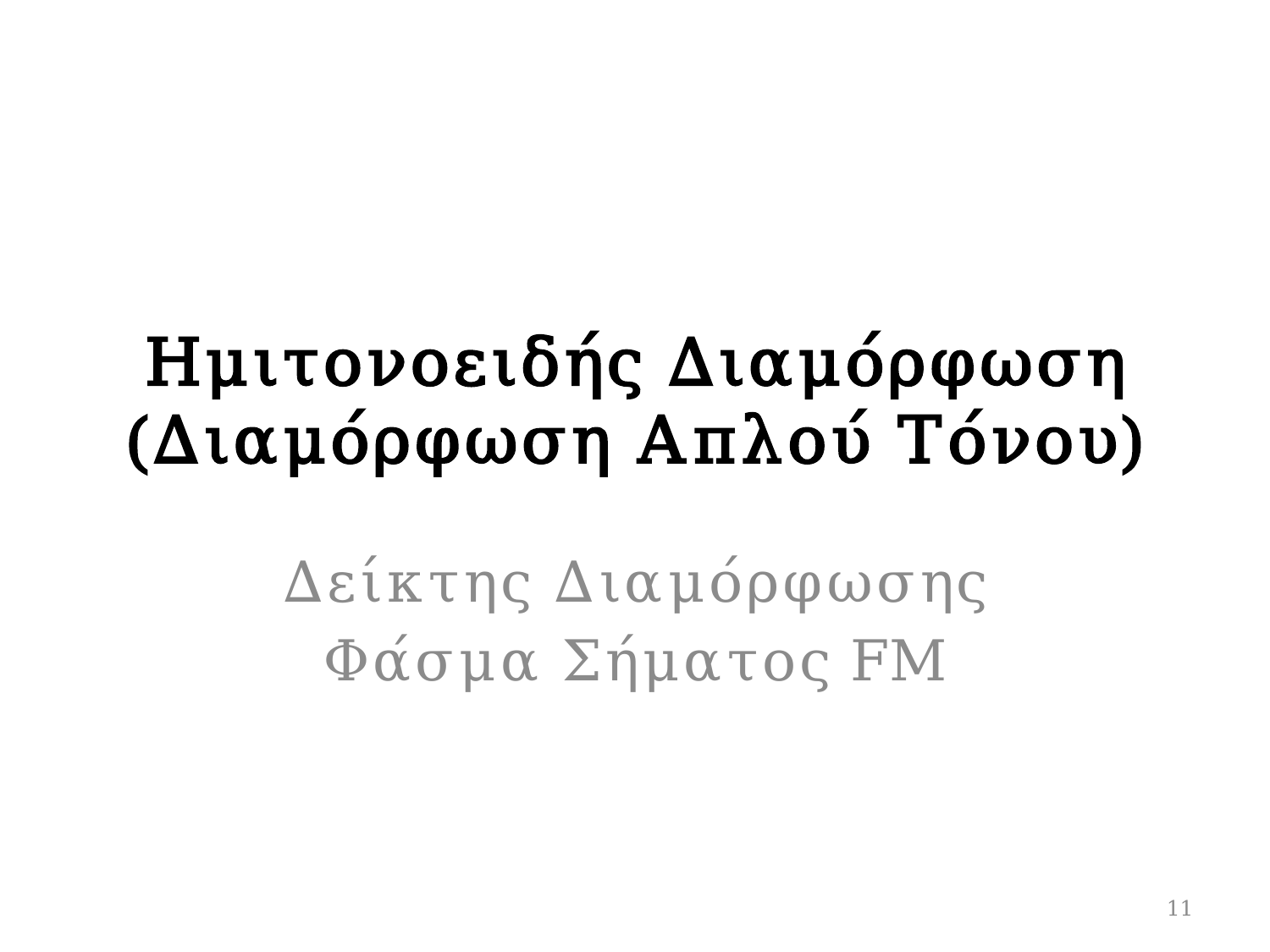

# Ημιτονοειδής Διαμόρφωση (Διαμόρφωση Απλού Τόνου)
Δείκτης Διαμόρφωσης
Φάσμα Σήματος FM
11